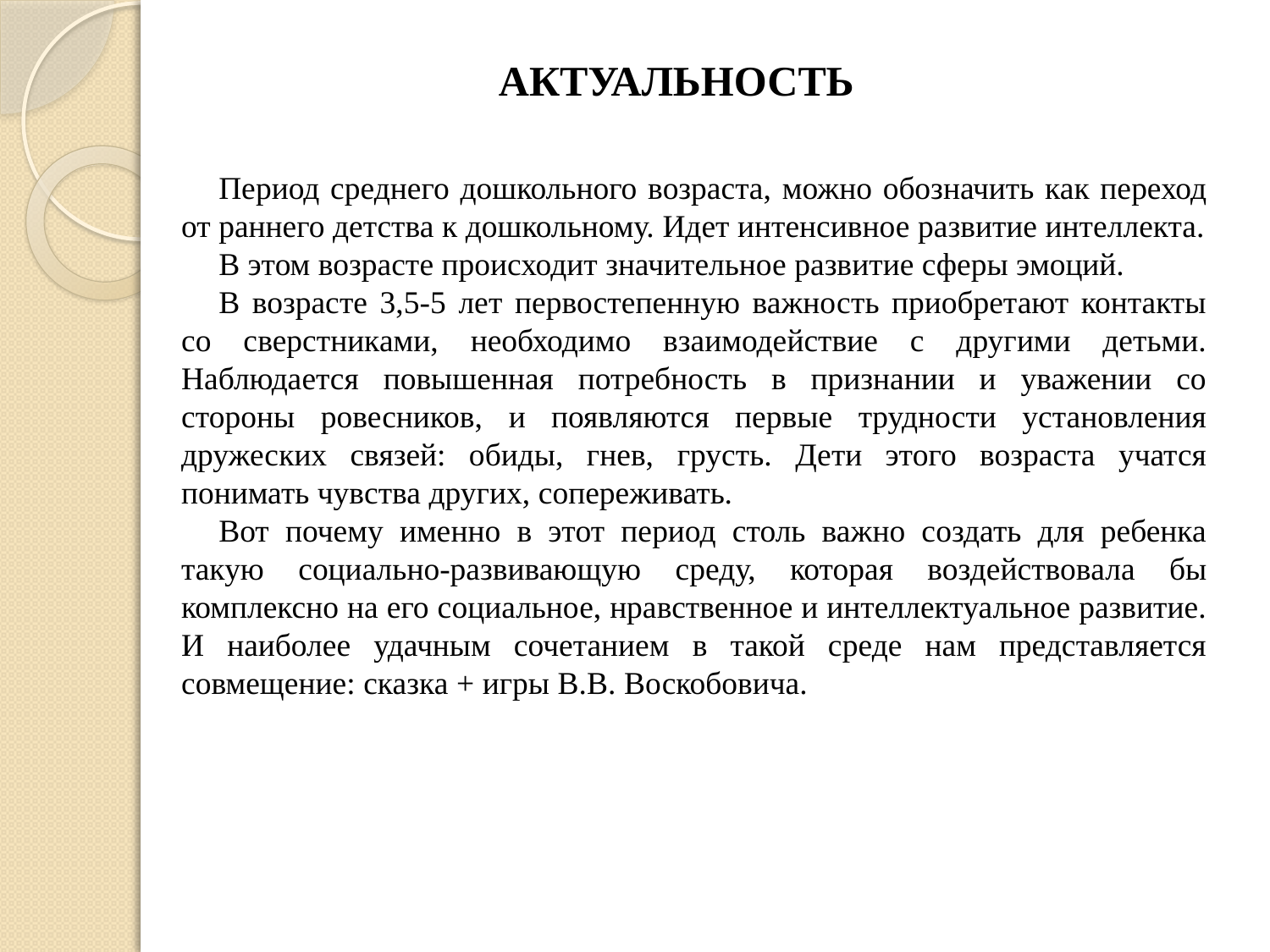

# АКТУАЛЬНОСТЬ
Период среднего дошкольного возраста, можно обозначить как переход от раннего детства к дошкольному. Идет интенсивное развитие интеллекта.
В этом возрасте происходит значительное развитие сферы эмоций.
В возрасте 3,5-5 лет первостепенную важность приобретают контакты со сверстниками, необходимо взаимодействие с другими детьми. Наблюдается повышенная потребность в признании и уважении со стороны ровесников, и появляются первые трудности установления дружеских связей: обиды, гнев, грусть. Дети этого возраста учатся понимать чувства других, сопереживать.
Вот почему именно в этот период столь важно создать для ребенка такую социально-развивающую среду, которая воздействовала бы комплексно на его социальное, нравственное и интеллектуальное развитие. И наиболее удачным сочетанием в такой среде нам представляется совмещение: сказка + игры В.В. Воскобовича.